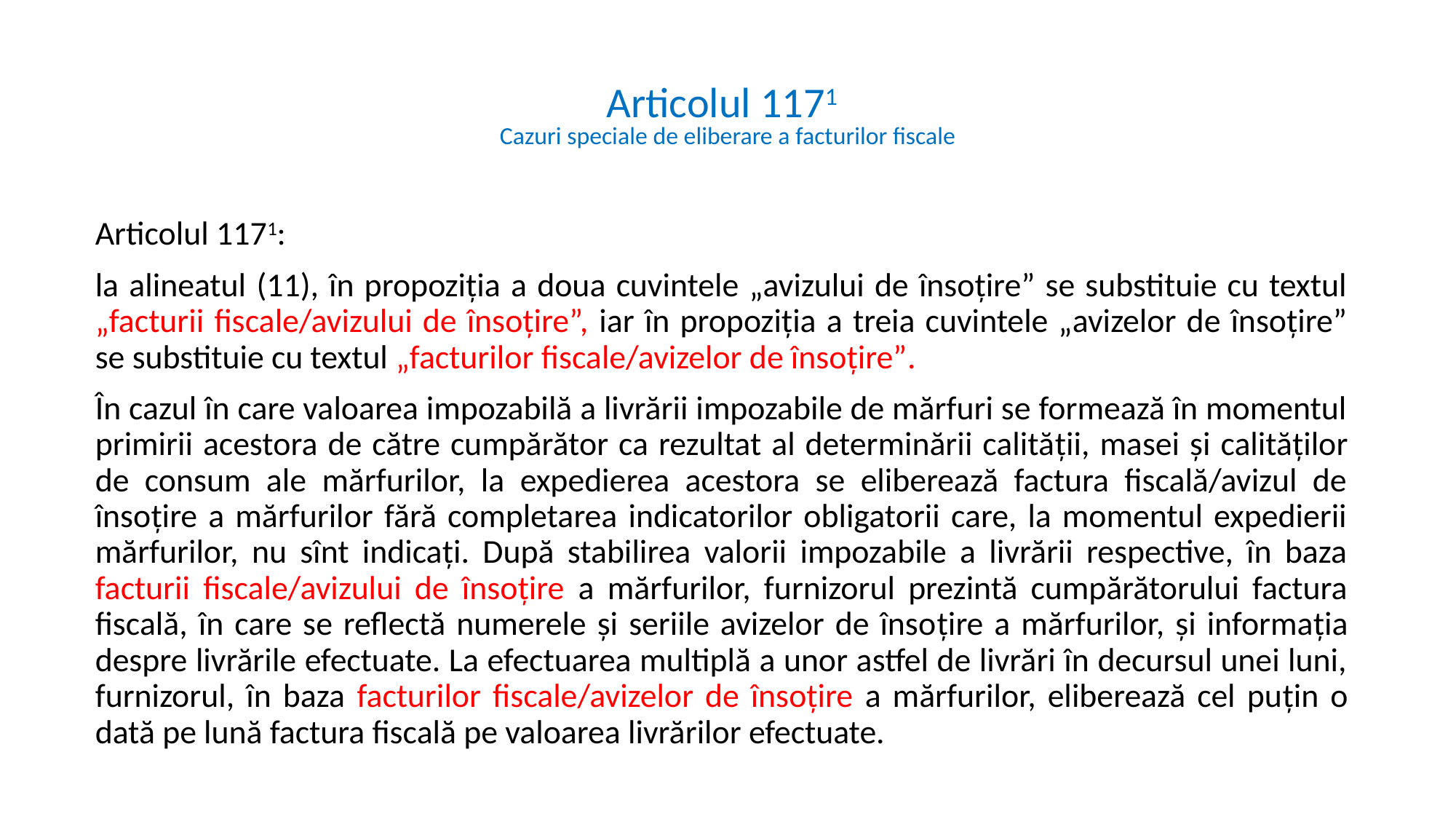

# Articolul 1171 Cazuri speciale de eliberare a facturilor fiscale
Articolul 1171:
la alineatul (11), în propoziția a doua cuvintele „avizului de însoțire” se substituie cu textul „facturii fiscale/avizului de însoțire”, iar în propoziția a treia cuvintele „avizelor de însoțire” se substituie cu textul „facturilor fiscale/avizelor de însoțire”.
În cazul în care valoarea impozabilă a livrării impozabile de mărfuri se formează în momentul primirii acestora de către cumpărător ca rezultat al determinării calităţii, masei şi calităţilor de consum ale mărfurilor, la expedierea acestora se eliberează factura fiscală/avizul de însoţire a mărfurilor fără completarea indicatorilor obligatorii care, la momentul expedierii mărfurilor, nu sînt indicaţi. După stabilirea valorii impozabile a livrării respective, în baza facturii fiscale/avizului de însoțire a mărfurilor, furnizorul prezintă cumpărătorului factura fiscală, în care se reflectă numerele şi seriile avizelor de însoţire a mărfurilor, şi informaţia despre livrările efectuate. La efectuarea multiplă a unor astfel de livrări în decursul unei luni, furnizorul, în baza facturilor fiscale/avizelor de însoțire a mărfurilor, eliberează cel puţin o dată pe lună factura fiscală pe valoarea livrărilor efectuate.